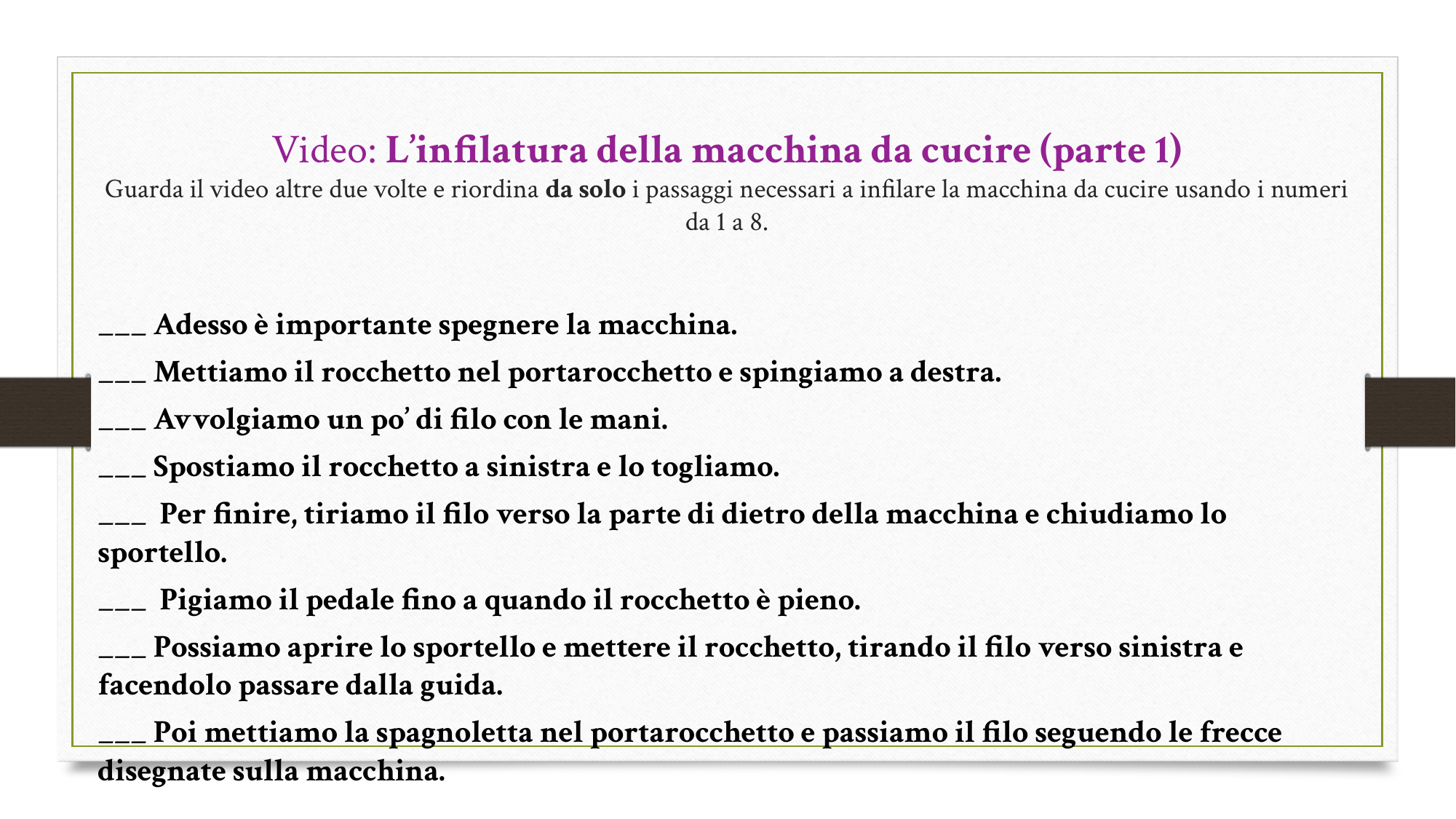

# Video: L’infilatura della macchina da cucire (parte 1) Guarda il video altre due volte e riordina da solo i passaggi necessari a infilare la macchina da cucire usando i numeri da 1 a 8.
___ Adesso è importante spegnere la macchina.
___ Mettiamo il rocchetto nel portarocchetto e spingiamo a destra.
___ Avvolgiamo un po’ di filo con le mani.
___ Spostiamo il rocchetto a sinistra e lo togliamo.
___  Per finire, tiriamo il filo verso la parte di dietro della macchina e chiudiamo lo sportello.
___  Pigiamo il pedale fino a quando il rocchetto è pieno.
___ Possiamo aprire lo sportello e mettere il rocchetto, tirando il filo verso sinistra e facendolo passare dalla guida.
___ Poi mettiamo la spagnoletta nel portarocchetto e passiamo il filo seguendo le frecce disegnate sulla macchina.